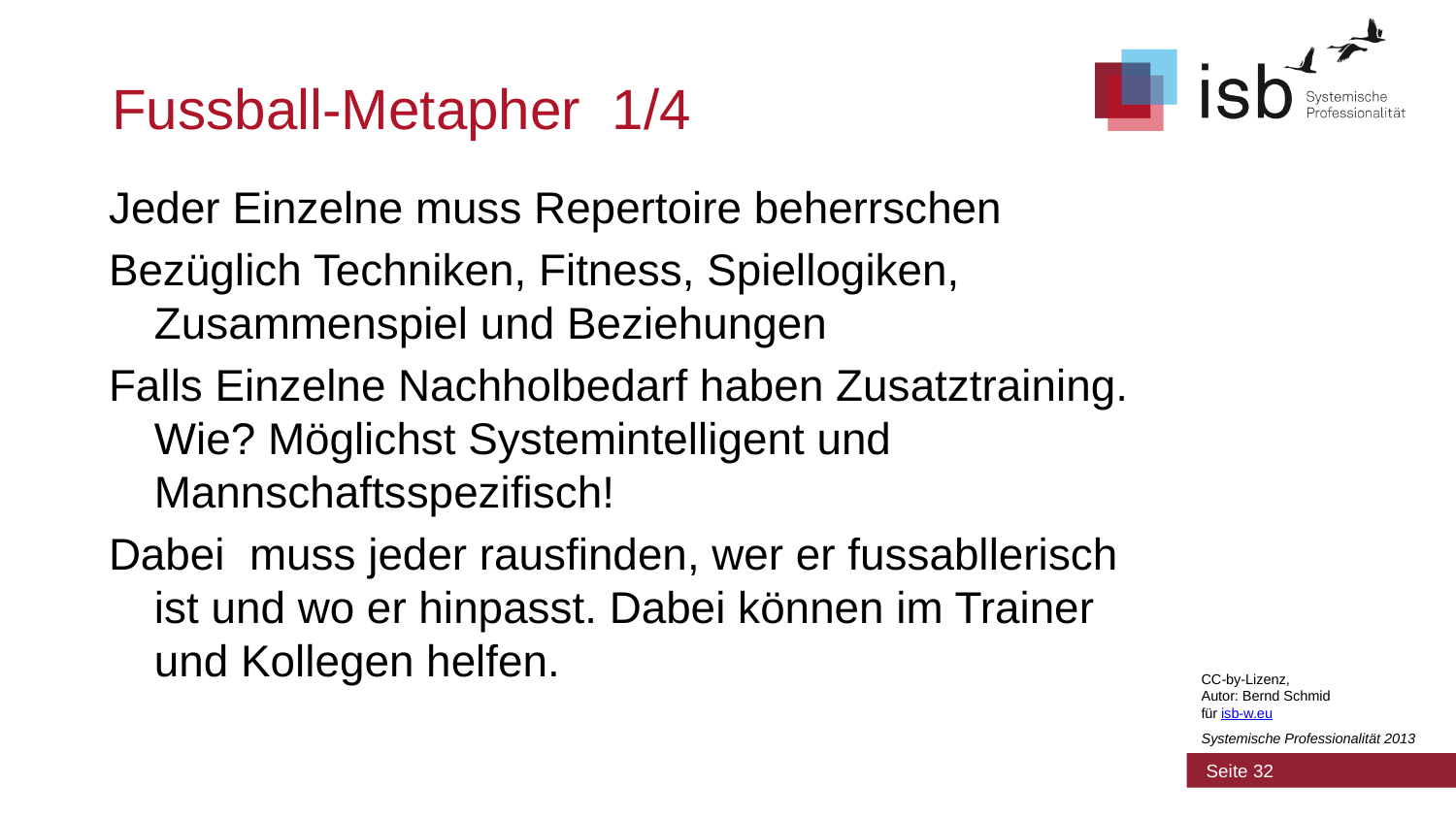

# Fussball-Metapher  1/4
Jeder Einzelne muss Repertoire beherrschen
Bezüglich Techniken, Fitness, Spiellogiken, Zusammenspiel und Beziehungen
Falls Einzelne Nachholbedarf haben Zusatztraining. Wie? Möglichst Systemintelligent und Mannschaftsspezifisch!
Dabei  muss jeder rausfinden, wer er fussabllerisch ist und wo er hinpasst. Dabei können im Trainer und Kollegen helfen.
 Seite 32